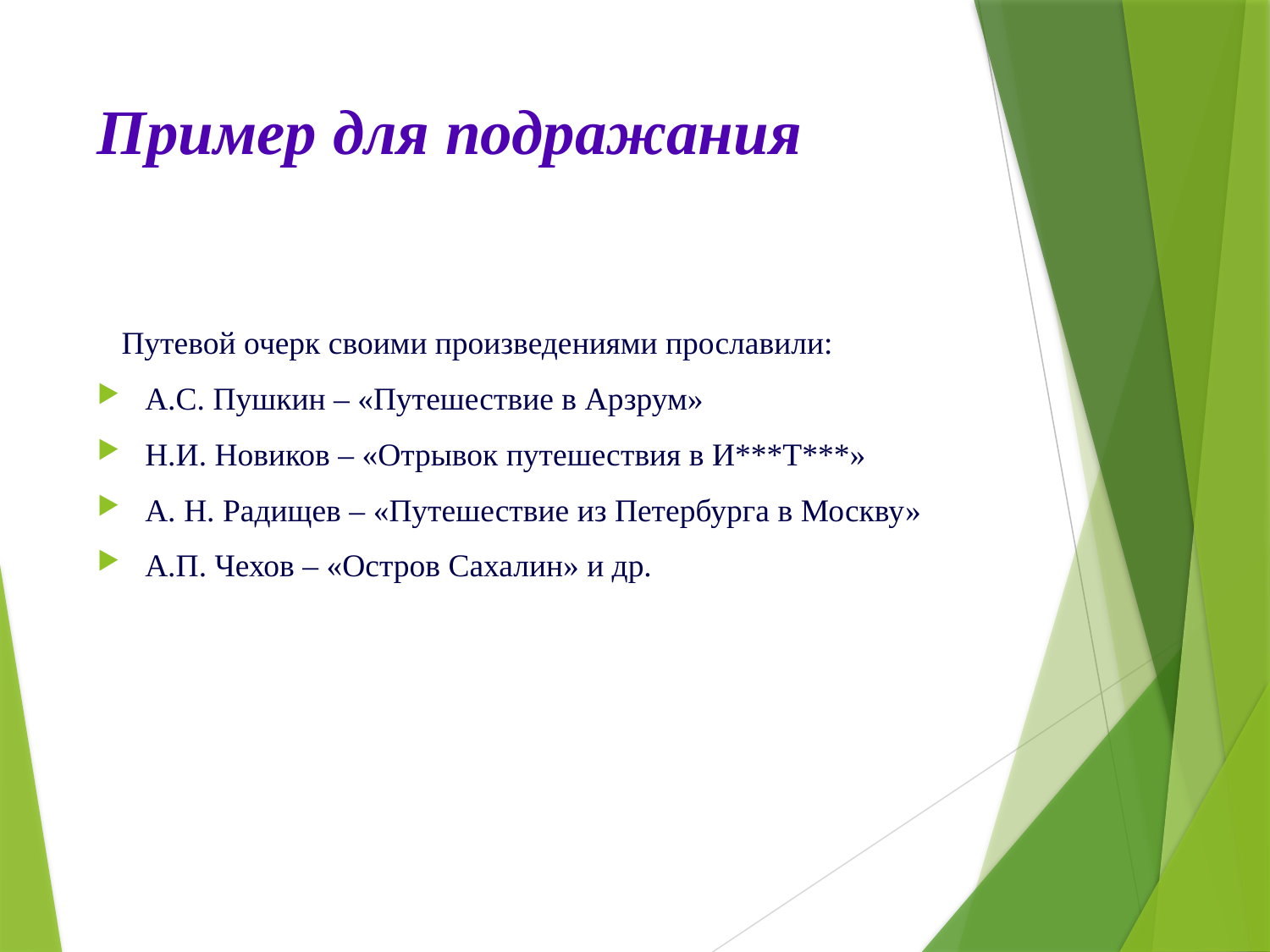

# Пример для подражания
   Путевой очерк своими произведениями прославили:
А.С. Пушкин – «Путешествие в Арзрум»
Н.И. Новиков – «Отрывок путешествия в И***Т***»
А. Н. Радищев – «Путешествие из Петербурга в Москву»
А.П. Чехов – «Остров Сахалин» и др.